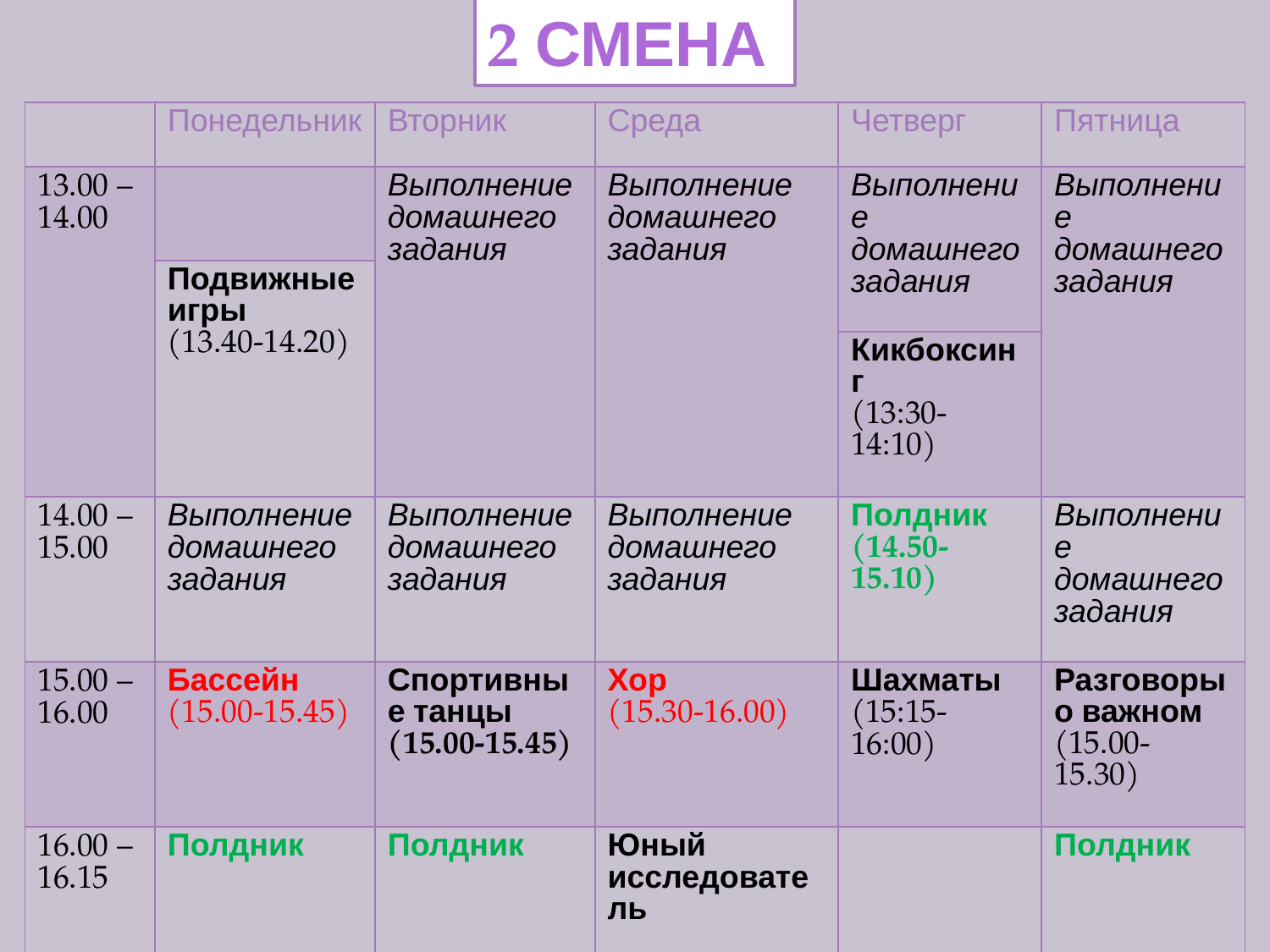

2 СМЕНА
|  | Понедельник | Вторник | Среда | Четверг | Пятница |
| --- | --- | --- | --- | --- | --- |
| 13.00 – 14.00 |  | Выполнение домашнего задания | Выполнение домашнего задания | Выполнение домашнего задания | Выполнение домашнего задания |
|  | Подвижные игры (13.40-14.20) |  |  |  |  |
|  |  |  |  | Кикбоксинг (13:30-14:10) |  |
| 14.00 – 15.00 | Выполнение домашнего задания | Выполнение домашнего задания | Выполнение домашнего задания | Полдник (14.50-15.10) | Выполнение домашнего задания |
| 15.00 – 16.00 | Бассейн (15.00-15.45) | Спортивные танцы (15.00-15.45) | Хор (15.30-16.00) | Шахматы (15:15-16:00) | Разговоры о важном (15.00-15.30) |
| 16.00 – 16.15 | Полдник | Полдник | Юный исследователь |  | Полдник |
| 16.15-17.00 |  | Финансовая грамотность |  |  |  |
| 17.00 – 18.00 |  |  |  |  |  |